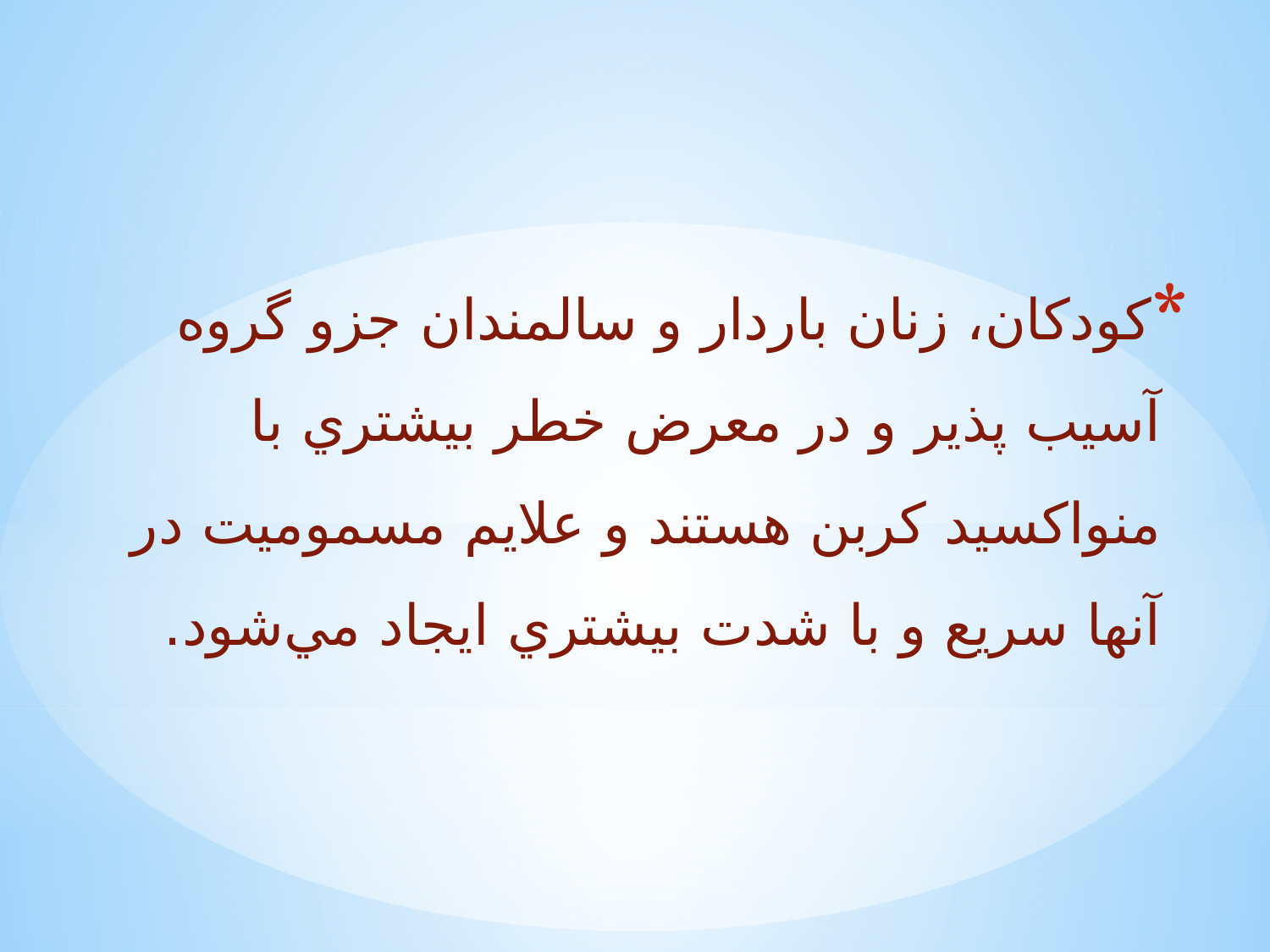

كودكان، زنان باردار و سالمندان جزو گروه آسيب پذير و در معرض خطر بيشتري با منواكسيد كربن هستند و علايم مسموميت در آنها سريع و با شدت بيشتري ايجاد مي‌شود.